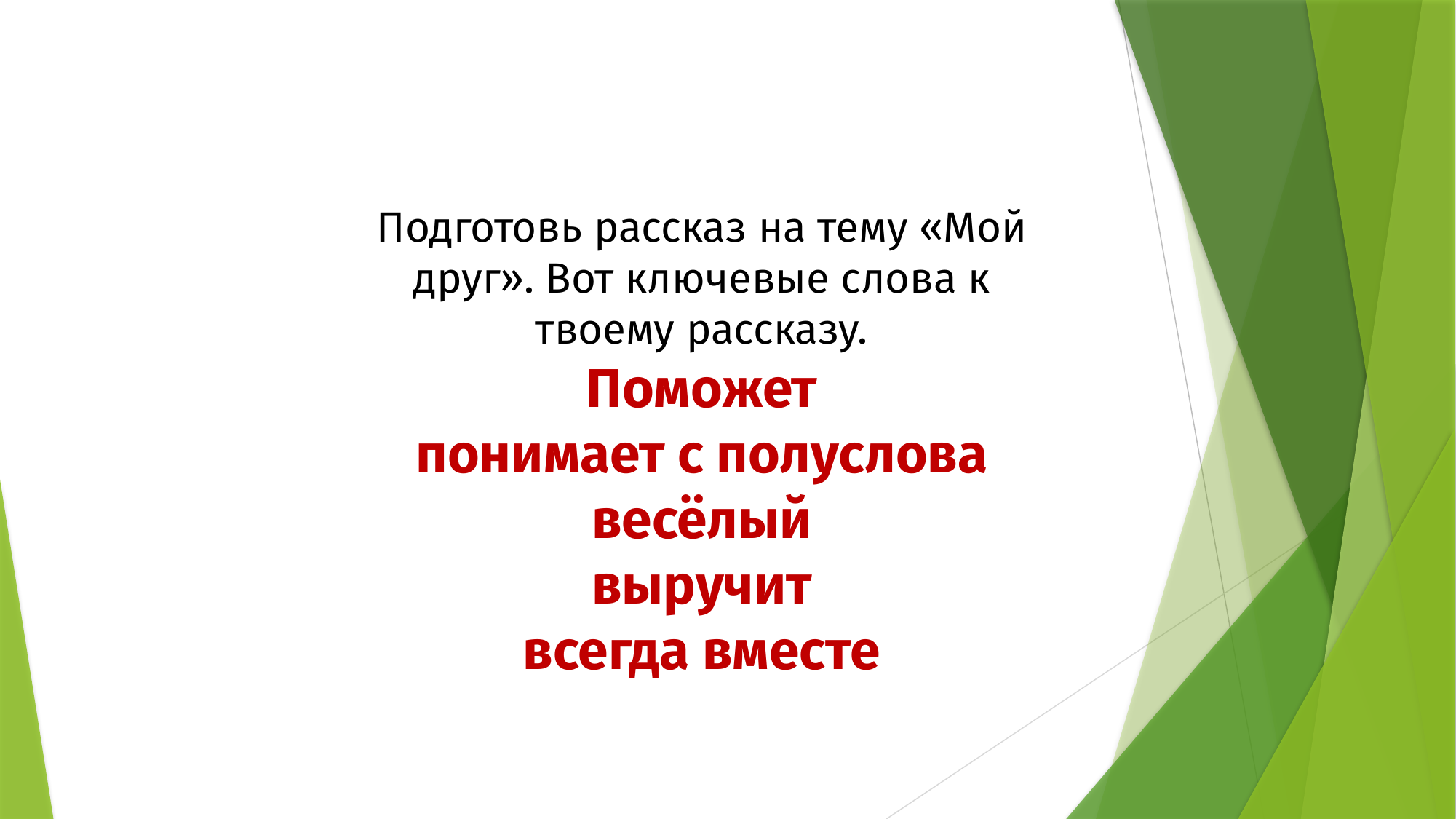

Подготовь рассказ на тему «Мой друг». Вот ключевые слова к твоему рассказу.
Поможет
понимает с полуслова
весёлый
выручит
всегда вместе